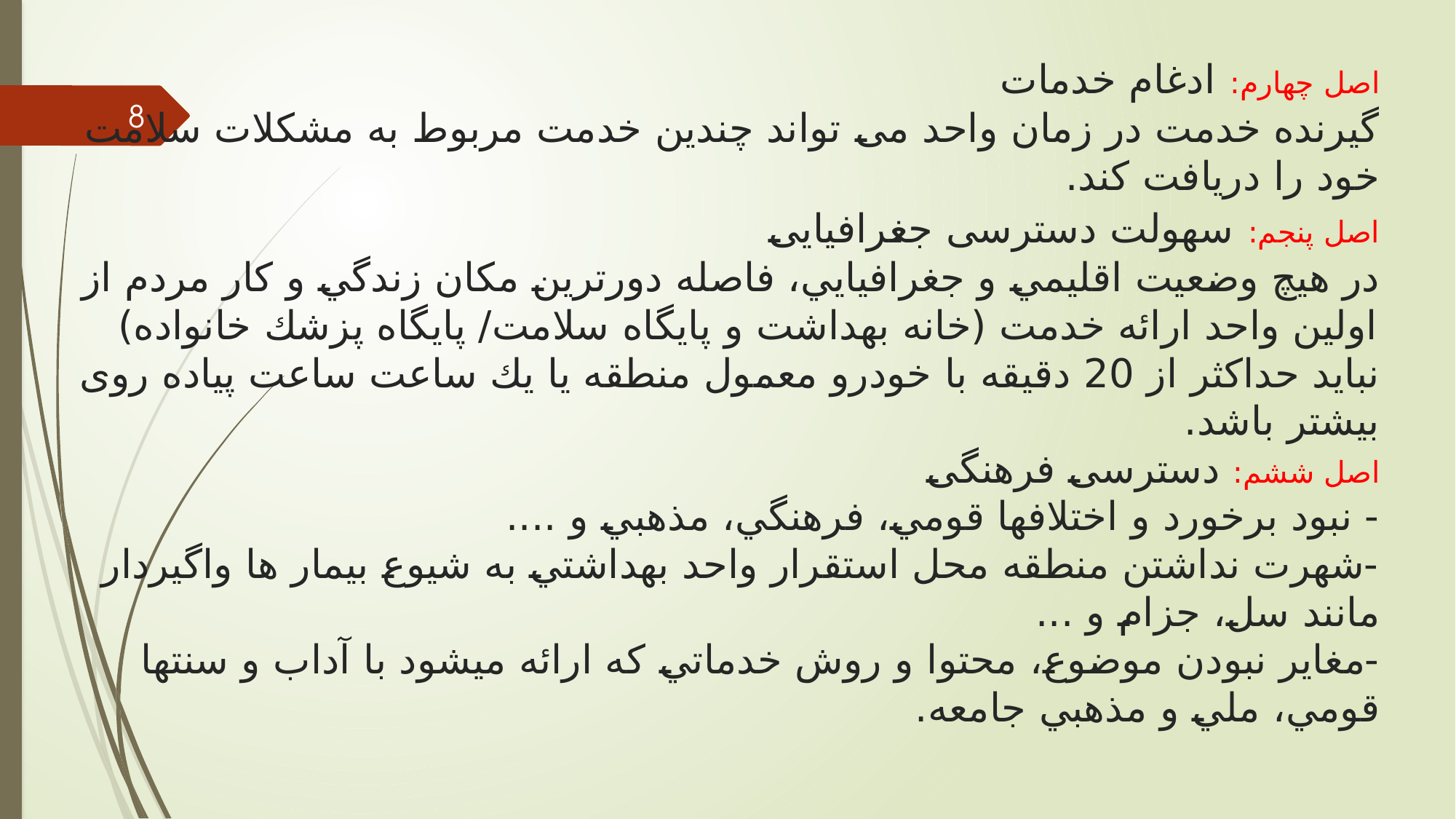

# اصل چهارم: ادغام خدمات گیرنده خدمت در زمان واحد می تواند چندین خدمت مربوط به مشکلات سلامت خود را دریافت کند. اصل پنجم: سهولت دسترسی جغرافيایی در هيچ وضعيت اقليمي و جغرافيايي، فاصله دورترين مكان زندگي و كار مردم از اولين واحد ارائه خدمت (خانه بهداشت و پايگاه سلامت/ پايگاه پزشك خانواده) نبايد حداكثر از 20 دقيقه با خودرو معمول منطقه يا يك ساعت ساعت پیاده روی بيشتر باشد. اصل ششم: دسترسی فرهنگی - نبود برخورد و اختلافها قومي، فرهنگي، مذهبي و .... -شهرت نداشتن منطقه محل استقرار واحد بهداشتي به شيوع بيمار ها واگيردار مانند سل، جزام و ... -مغاير نبودن موضوع، محتوا و روش خدماتي كه ارائه ميشود با آداب و سنتها قومي، ملي و مذهبي جامعه.
8